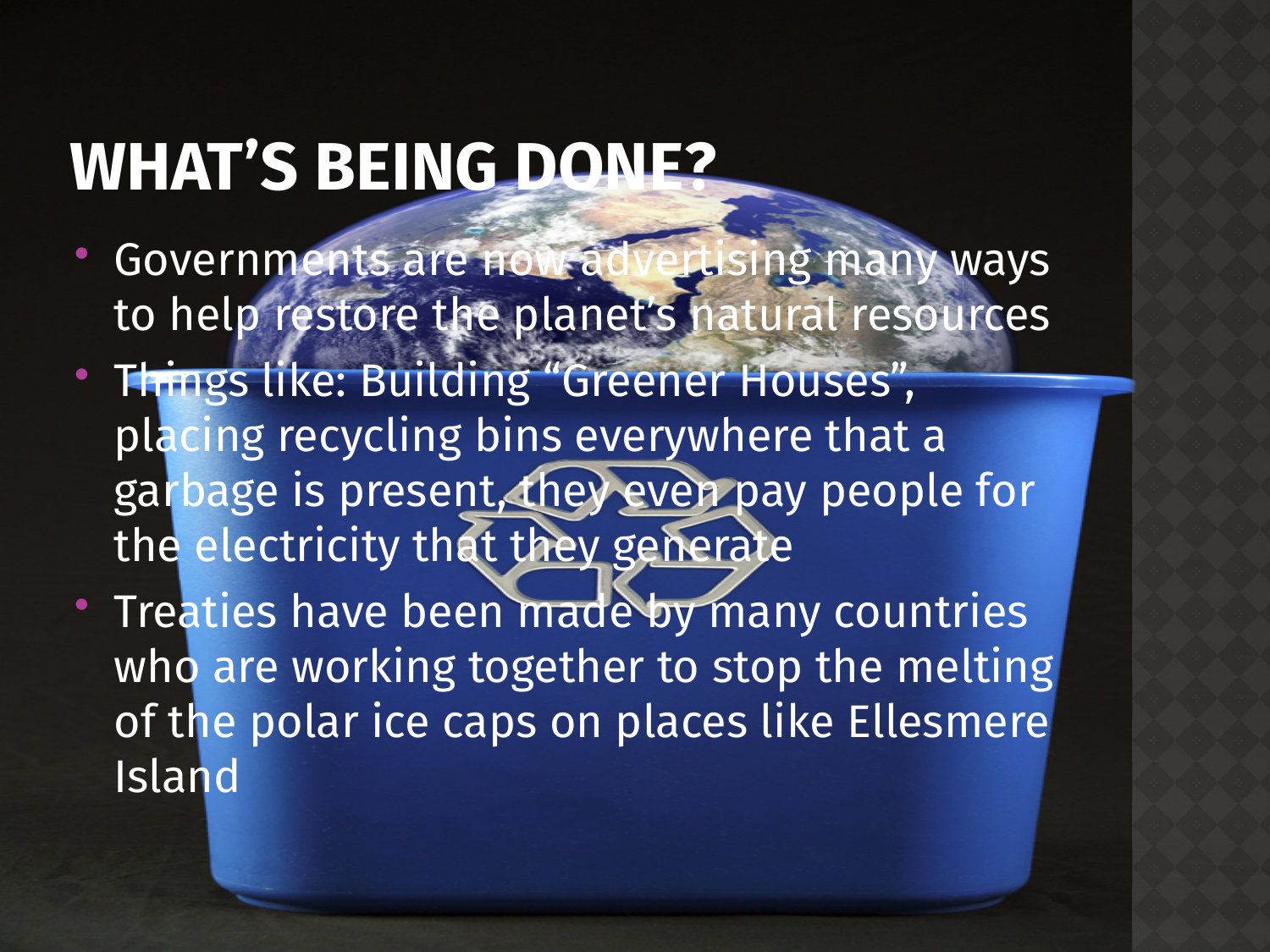

# What’s Being Done?
Governments are now advertising many ways to help restore the planet’s natural resources
Things like: Building “Greener Houses”, placing recycling bins everywhere that a garbage is present, they even pay people for the electricity that they generate
Treaties have been made by many countries who are working together to stop the melting of the polar ice caps on places like Ellesmere Island